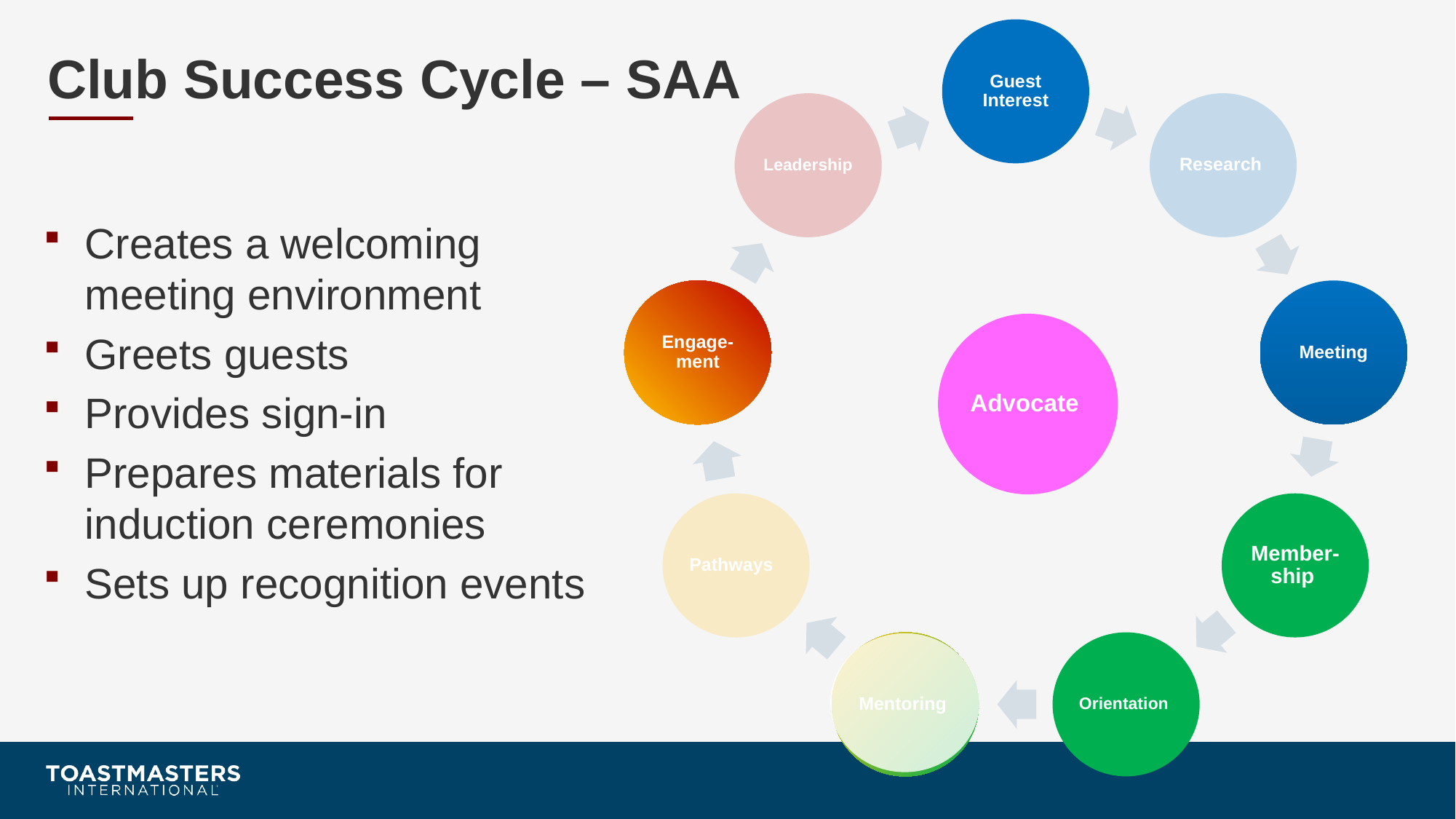

Guest Interest
Leadership
Research

Engage-ment
Meeting
Advocate

Pathways
Member-ship

Mentoring
Orientation

# Club Success Cycle – SAA
Creates a welcoming meeting environment
Greets guests
Provides sign-in
Prepares materials for induction ceremonies
Sets up recognition events